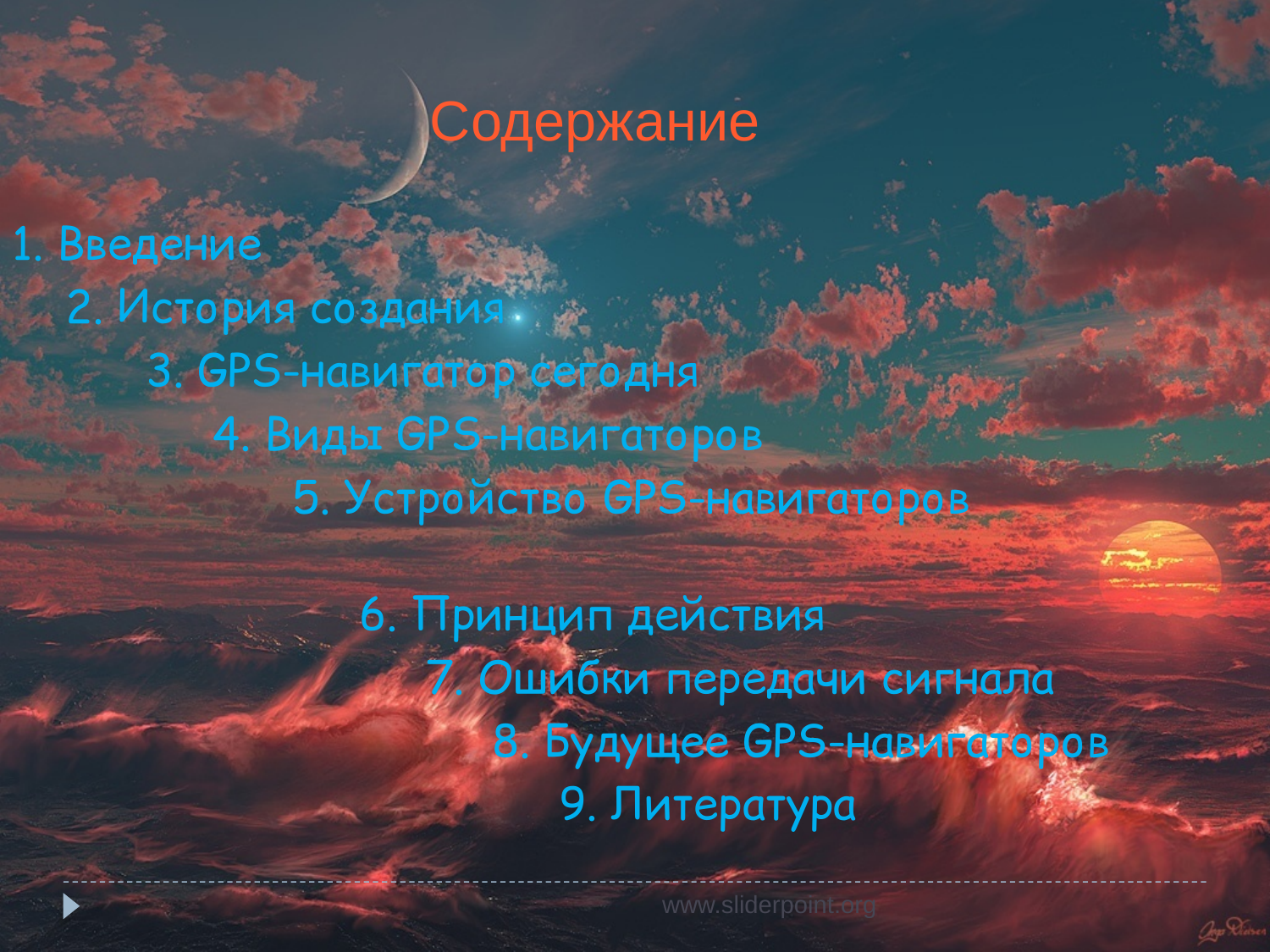

Содержание
1. Введение
    2. История создания
          3. GPS-навигатор сегодня
               4. Виды GPS-навигаторов
                     5. Устройство GPS-навигаторов
                          6. Принцип действия
                               7. Ошибки передачи сигнала
                                    8. Будущее GPS-навигаторов
                                         9. Литература

www.sliderpoint.org